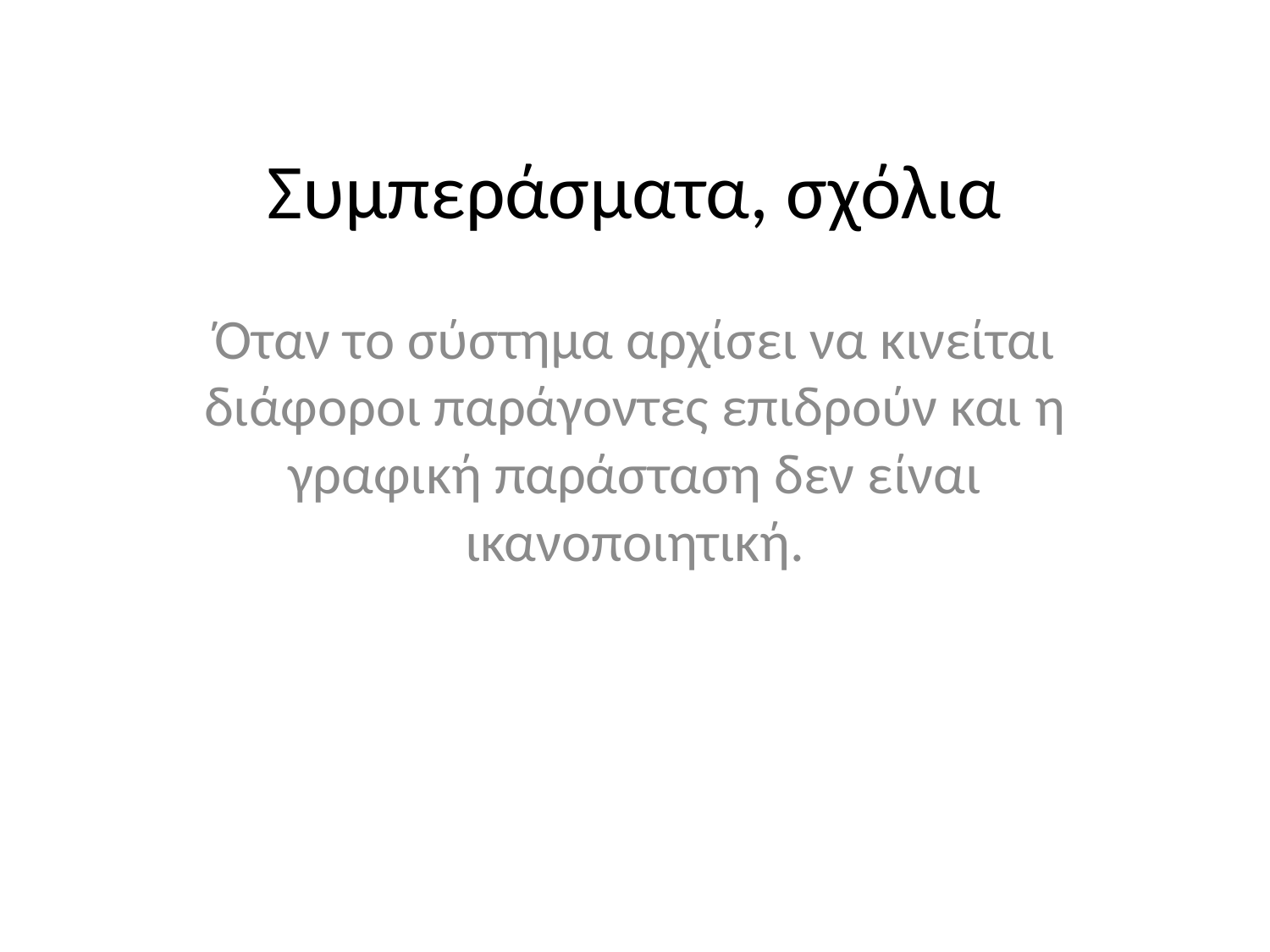

# Συμπεράσματα, σχόλια
Όταν το σύστημα αρχίσει να κινείται διάφοροι παράγοντες επιδρούν και η γραφική παράσταση δεν είναι ικανοποιητική.